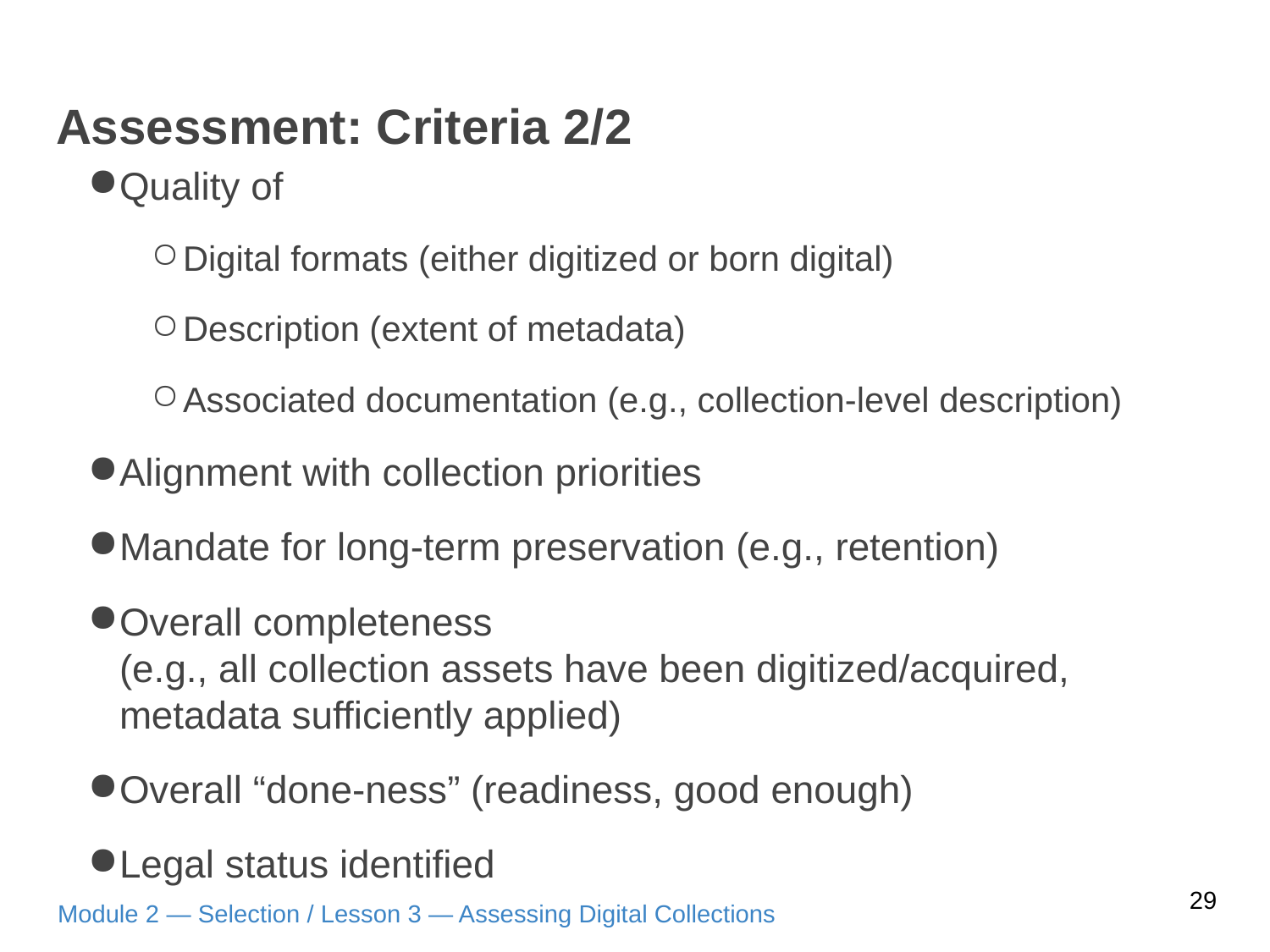

# Assessment: Criteria 2/2
Quality of
Digital formats (either digitized or born digital)
Description (extent of metadata)
Associated documentation (e.g., collection-level description)
Alignment with collection priorities
Mandate for long-term preservation (e.g., retention)
Overall completeness
(e.g., all collection assets have been digitized/acquired, metadata sufficiently applied)
Overall “done-ness” (readiness, good enough)
Legal status identified
29
Module 2 — Selection / Lesson 3 — Assessing Digital Collections